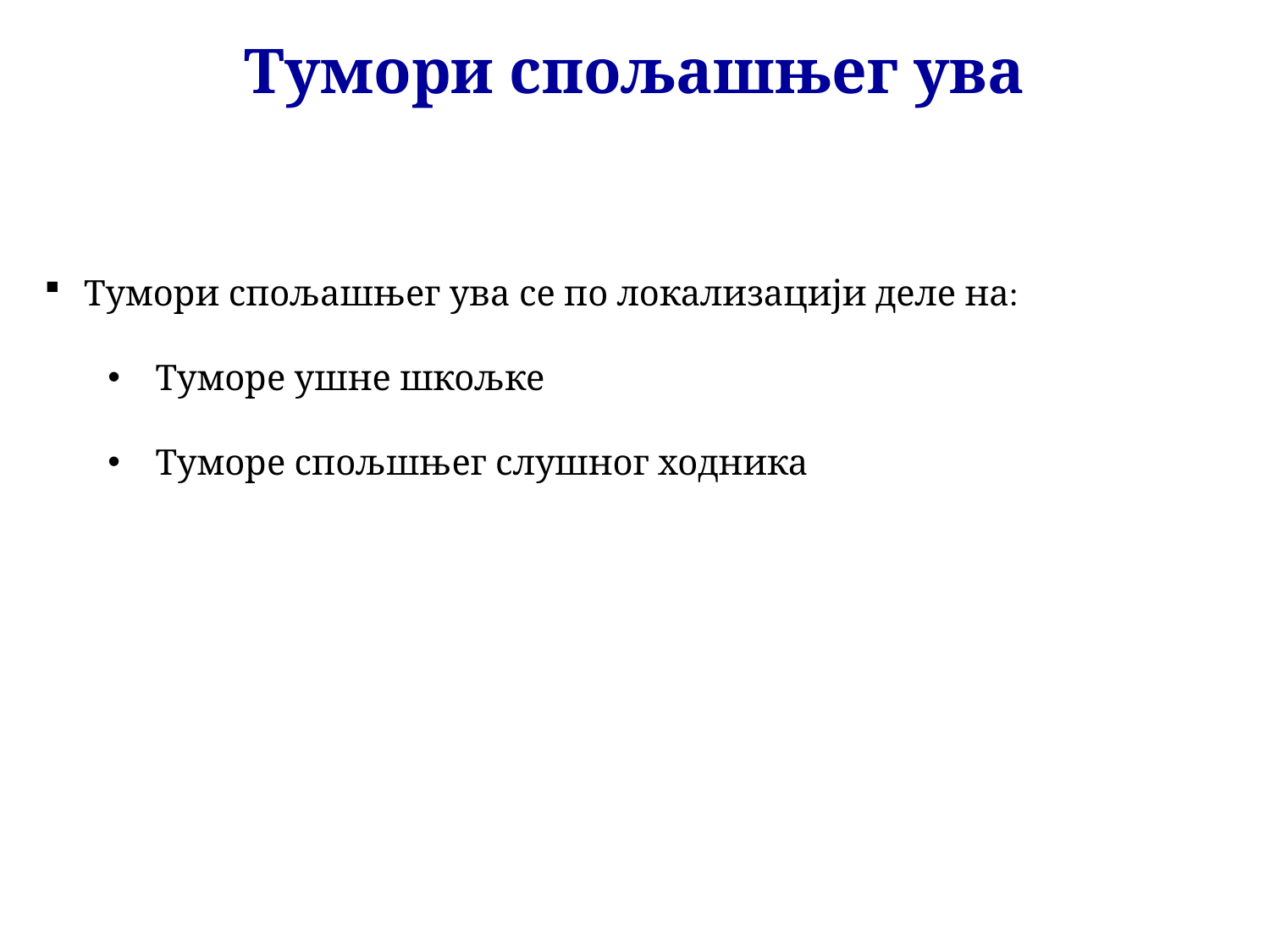

Тумори спољашњег ува

Тумори спољашњег ува се по локализацији деле на:

Туморе ушне шкољке

Туморе спољшњег слушног ходника